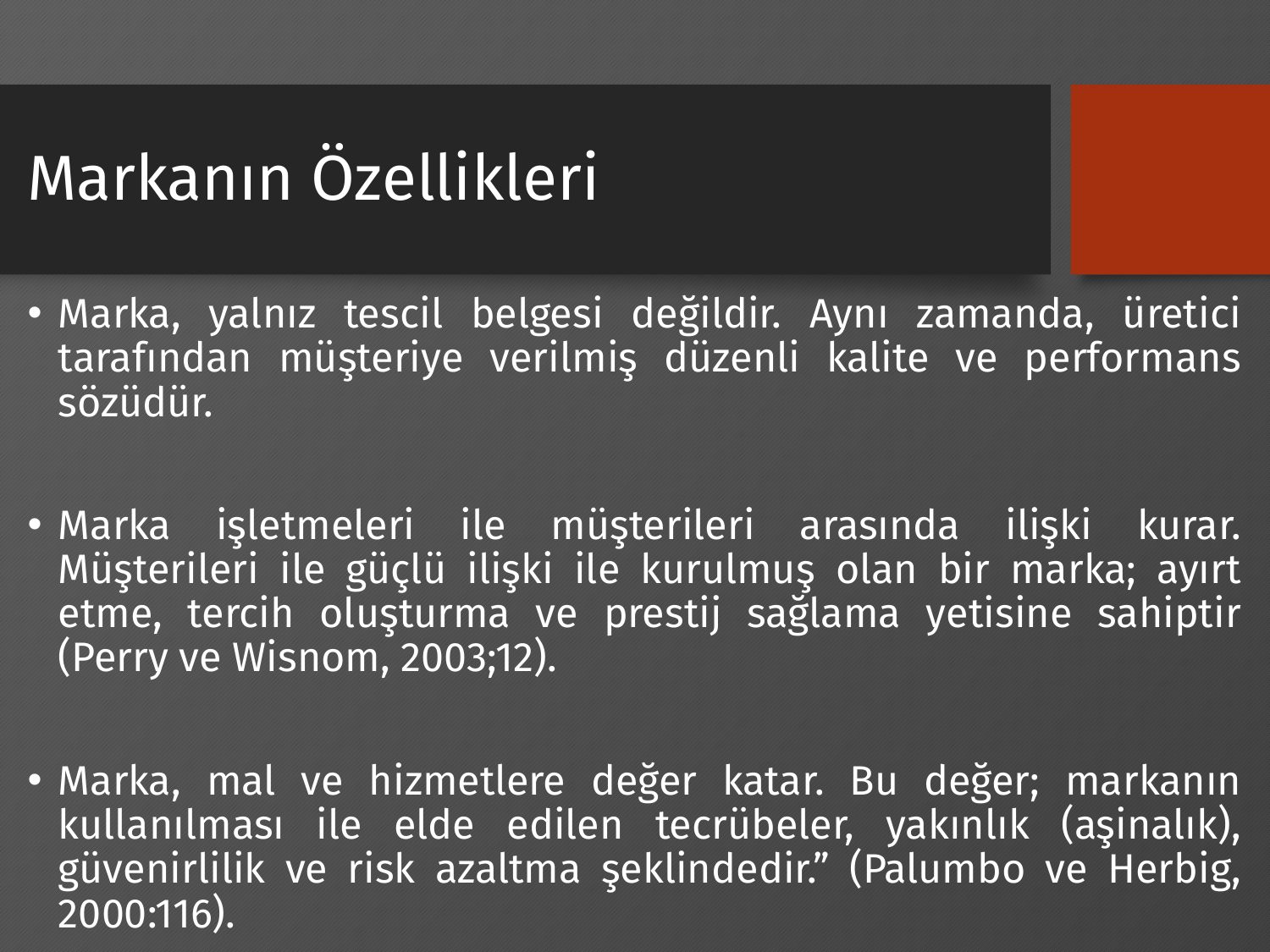

# Markanın Özellikleri
Marka, yalnız tescil belgesi değildir. Aynı zamanda, üretici tarafından müşteriye verilmiş düzenli kalite ve performans sözüdür.

Marka işletmeleri ile müşterileri arasında ilişki kurar. Müşterileri ile güçlü ilişki ile kurulmuş olan bir marka; ayırt etme, tercih oluşturma ve prestij sağlama yetisine sahiptir (Perry ve Wisnom, 2003;12).

Marka, mal ve hizmetlere değer katar. Bu değer; markanın kullanılması ile elde edilen tecrübeler, yakınlık (aşinalık), güvenirlilik ve risk azaltma şeklindedir.” (Palumbo ve Herbig, 2000:116).